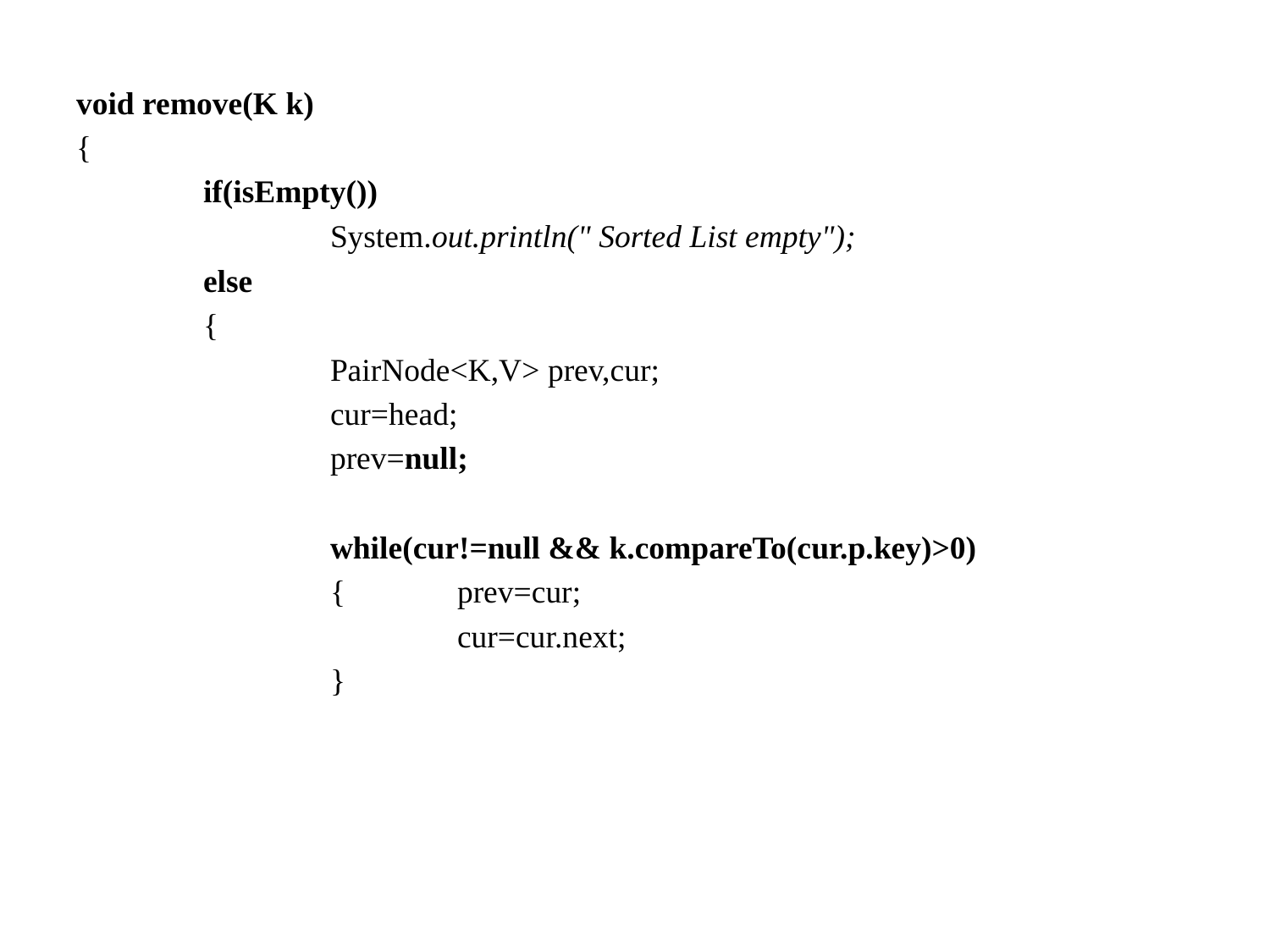

void remove(K k)
{
	if(isEmpty())
		System.out.println(" Sorted List empty");
	else
	{
		PairNode<K,V> prev,cur;
		cur=head;
		prev=null;

		while(cur!=null && k.compareTo(cur.p.key)>0)
		{	prev=cur;
			cur=cur.next;
		}